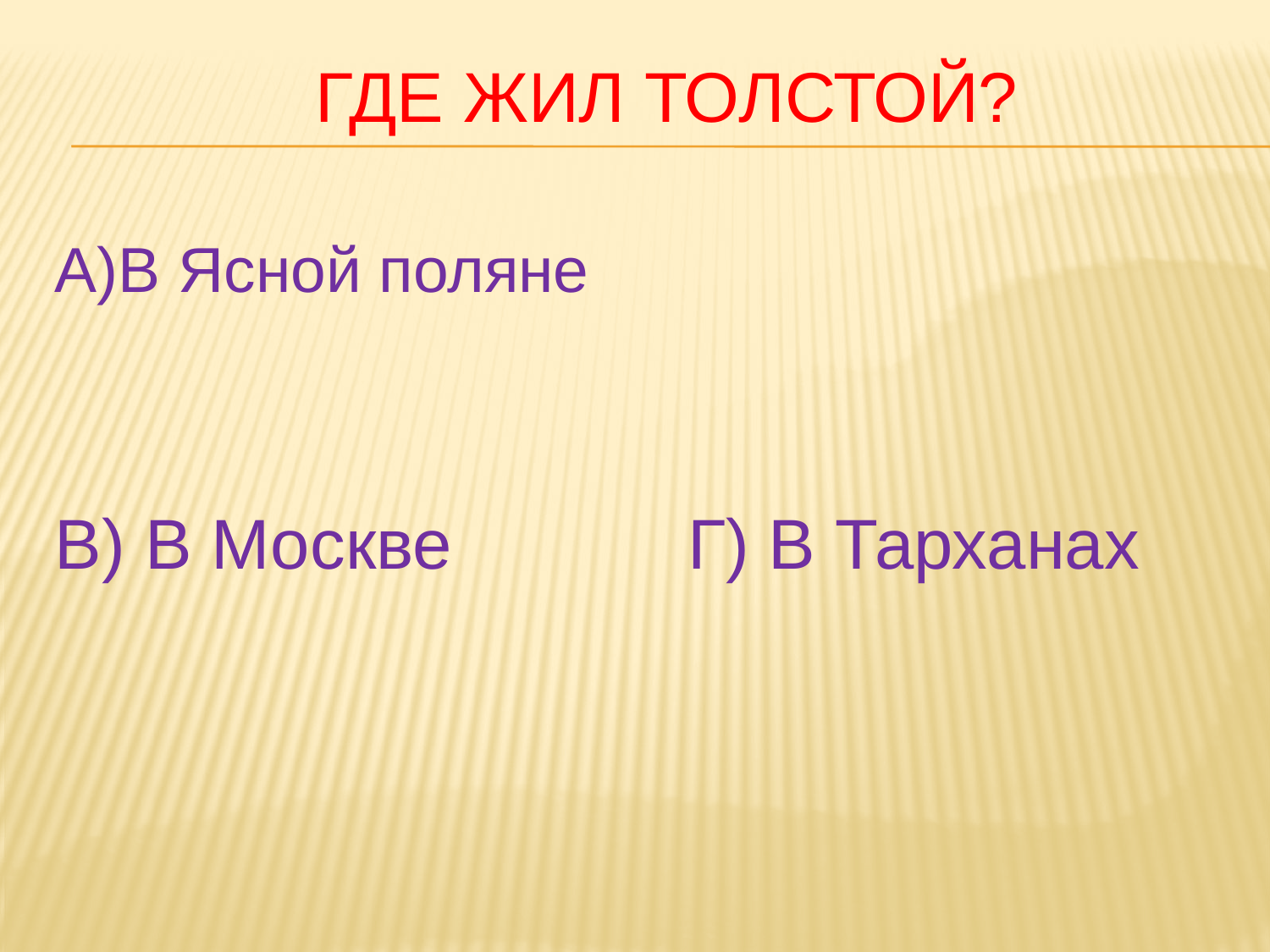

# Где жил Толстой?
А)В Ясной поляне

В) В Москве            Г) В Тарханах